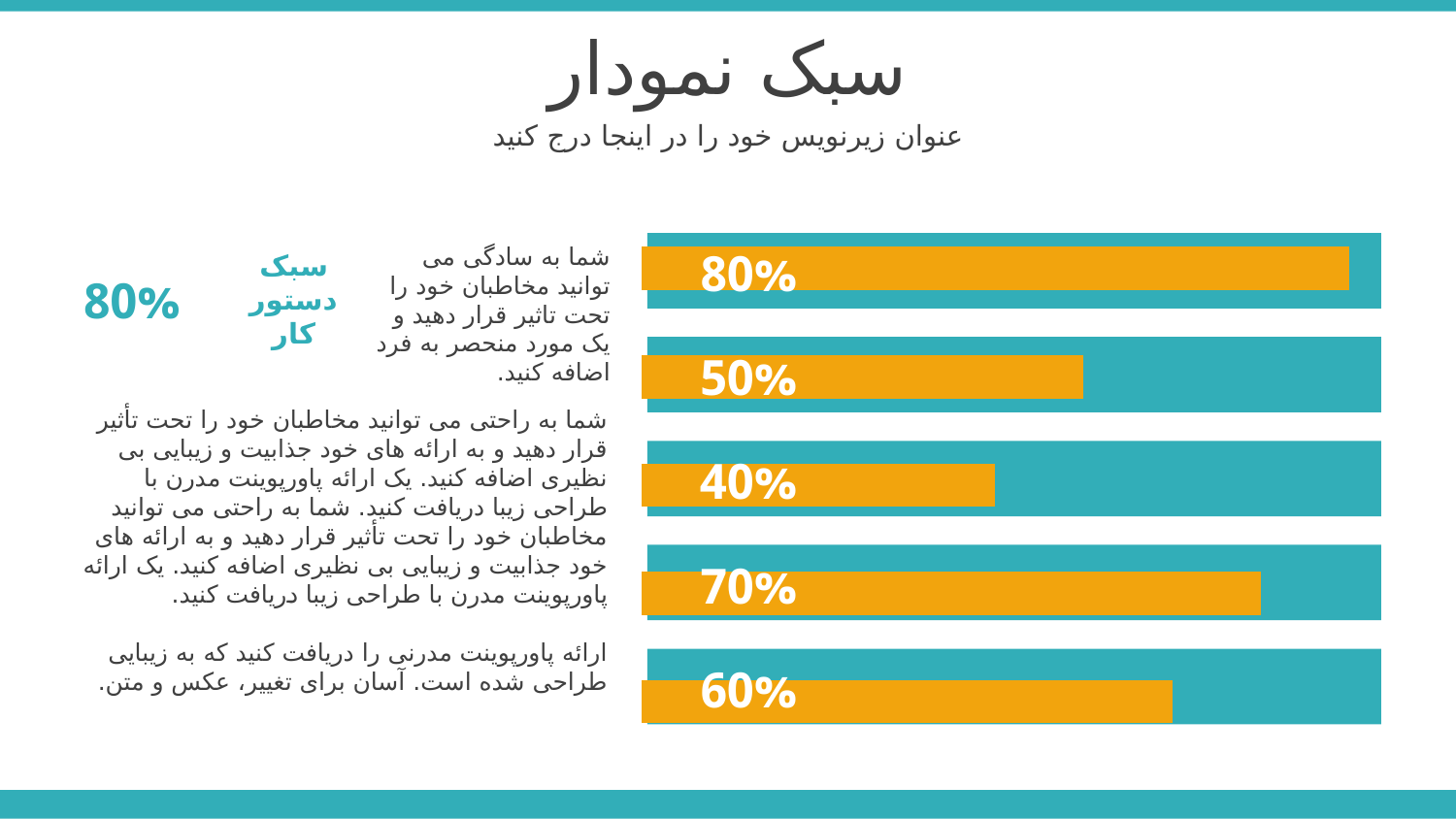

سبک نمودار
عنوان زیرنویس خود را در اینجا درج کنید

### Chart

| Category |  |
|---|---|
شما به سادگی می توانید مخاطبان خود را تحت تاثیر قرار دهید و یک مورد منحصر به فرد اضافه کنید.
80%
سبک دستور کار
80%

50%
شما به راحتی می توانید مخاطبان خود را تحت تأثیر قرار دهید و به ارائه های خود جذابیت و زیبایی بی نظیری اضافه کنید. یک ارائه پاورپوینت مدرن با طراحی زیبا دریافت کنید. شما به راحتی می توانید مخاطبان خود را تحت تأثیر قرار دهید و به ارائه های خود جذابیت و زیبایی بی نظیری اضافه کنید. یک ارائه پاورپوینت مدرن با طراحی زیبا دریافت کنید.

ارائه پاورپوینت مدرنی را دریافت کنید که به زیبایی طراحی شده است. آسان برای تغییر، عکس و متن.

40%

70%

60%